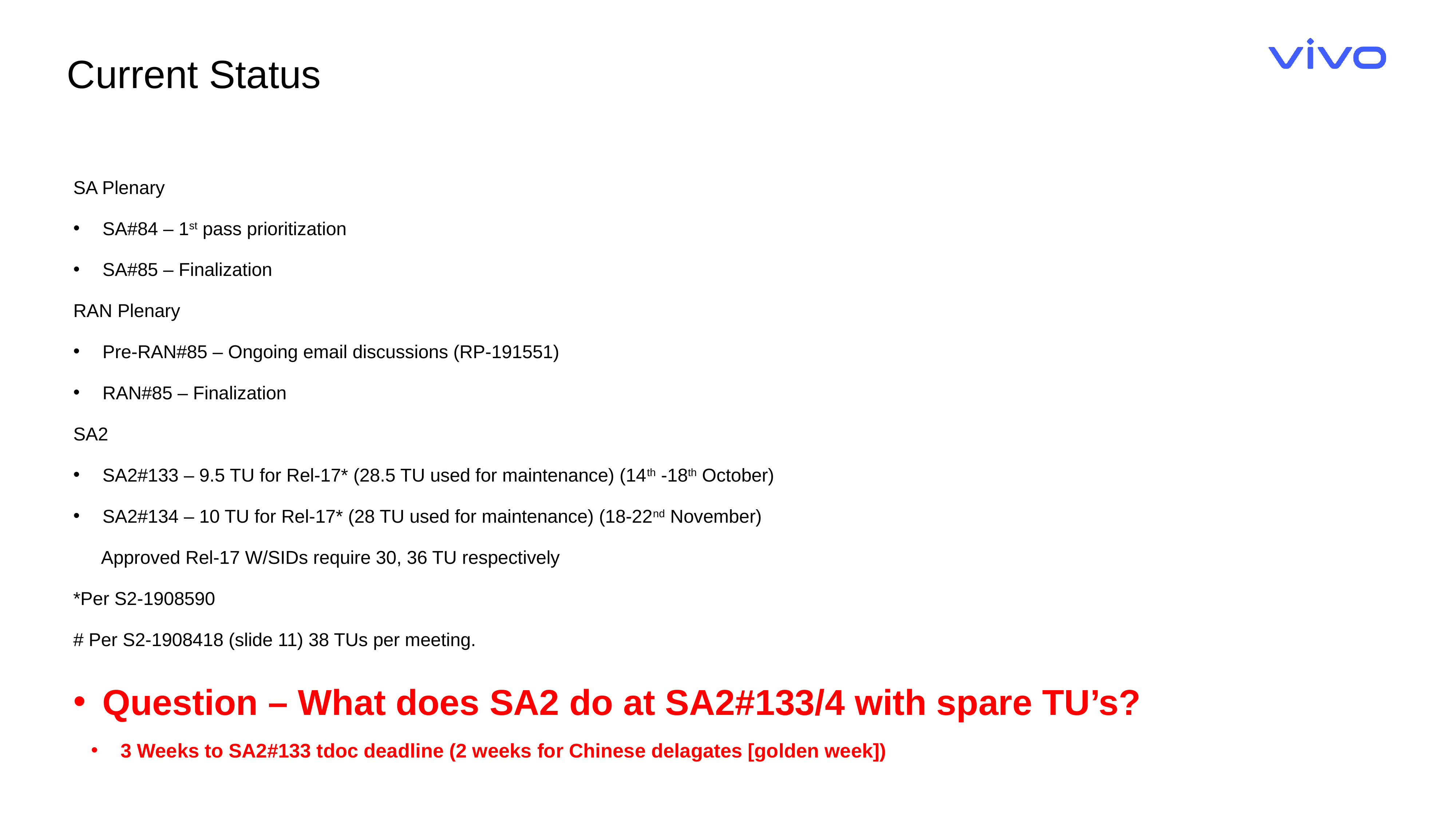

Current Status
SA Plenary
SA#84 – 1st pass prioritization
SA#85 – Finalization
RAN Plenary
Pre-RAN#85 – Ongoing email discussions (RP-191551)
RAN#85 – Finalization
SA2
SA2#133 – 9.5 TU for Rel-17* (28.5 TU used for maintenance) (14th -18th October)
SA2#134 – 10 TU for Rel-17* (28 TU used for maintenance) (18-22nd November)
	Approved Rel-17 W/SIDs require 30, 36 TU respectively
*Per S2-1908590
# Per S2-1908418 (slide 11) 38 TUs per meeting.
Question – What does SA2 do at SA2#133/4 with spare TU’s?
3 Weeks to SA2#133 tdoc deadline (2 weeks for Chinese delagates [golden week])